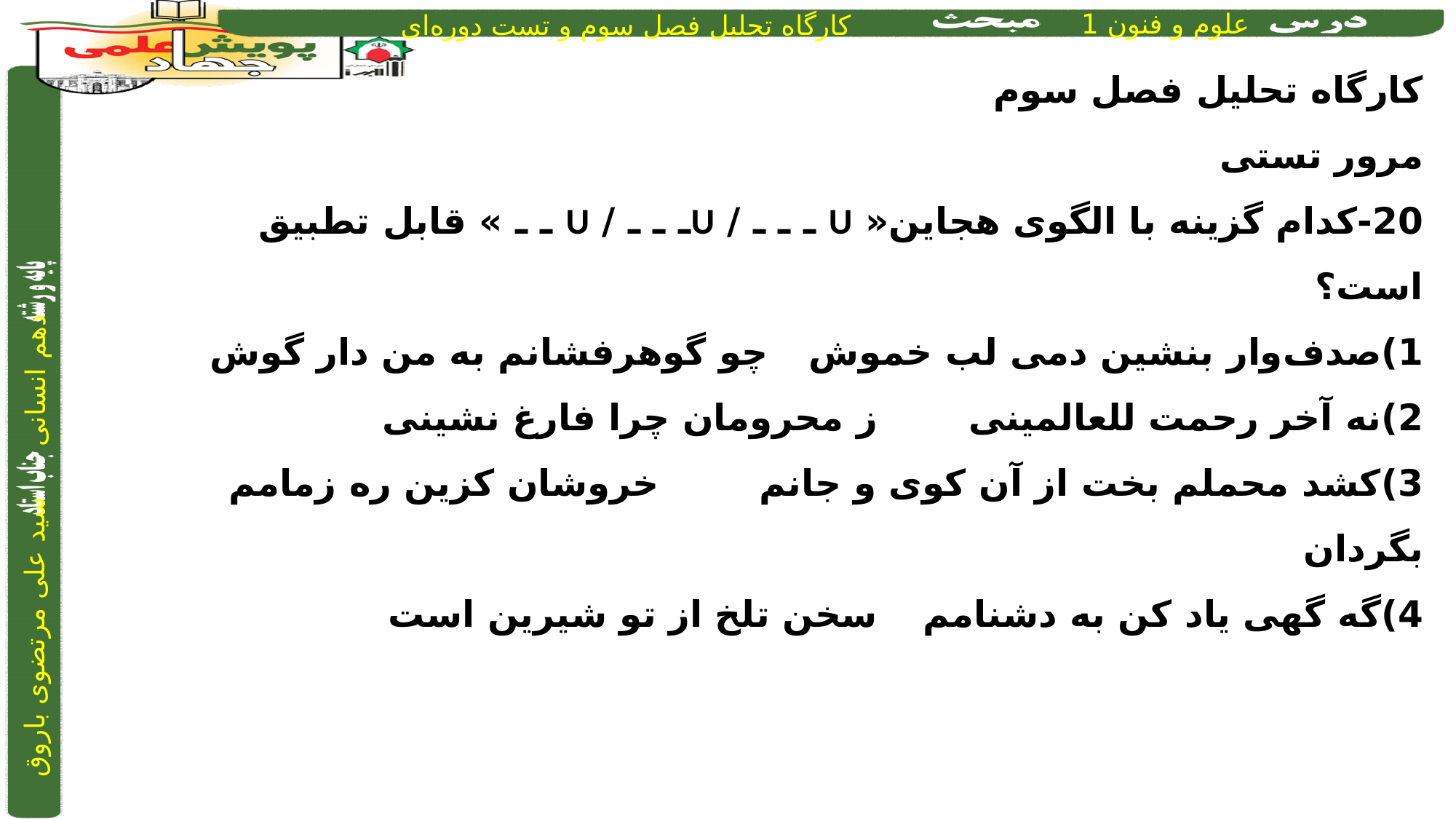

کارگاه تحلیل فصل سوم
مرور تستی
20-کدام گزینه با الگوی هجاین« U ـ ـ ـ / Uـ ـ ـ / U ـ ـ » قابل تطبیق است؟
1)	صدف‌وار بنشین دمی لب خموش	 	چو گوهرفشانم به من دار گوش
2)	نه آخر رحمت للعالمینی	 	ز محرومان چرا فارغ نشینی
3)	کشد محملم بخت از آن کوی و جانم	 	خروشان کزین ره زمامم بگردان
4)	گه گهی یاد کن به دشنامم	 	سخن تلخ از تو شیرین است